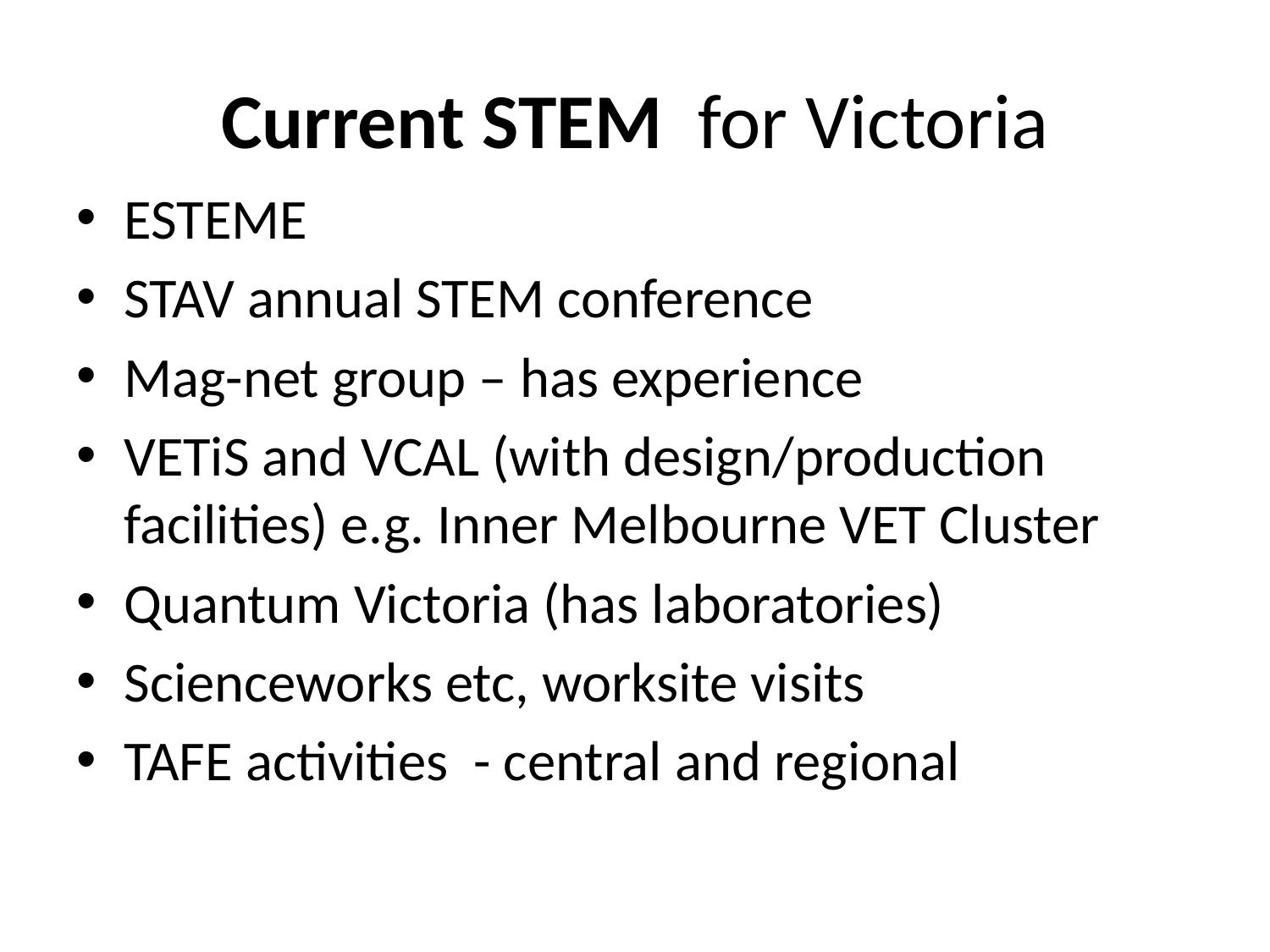

# Current STEM  for Victoria
ESTEME
STAV annual STEM conference
Mag-net group – has experience
VETiS and VCAL (with design/production facilities) e.g. Inner Melbourne VET Cluster
Quantum Victoria (has laboratories)
Scienceworks etc, worksite visits
TAFE activities  - central and regional